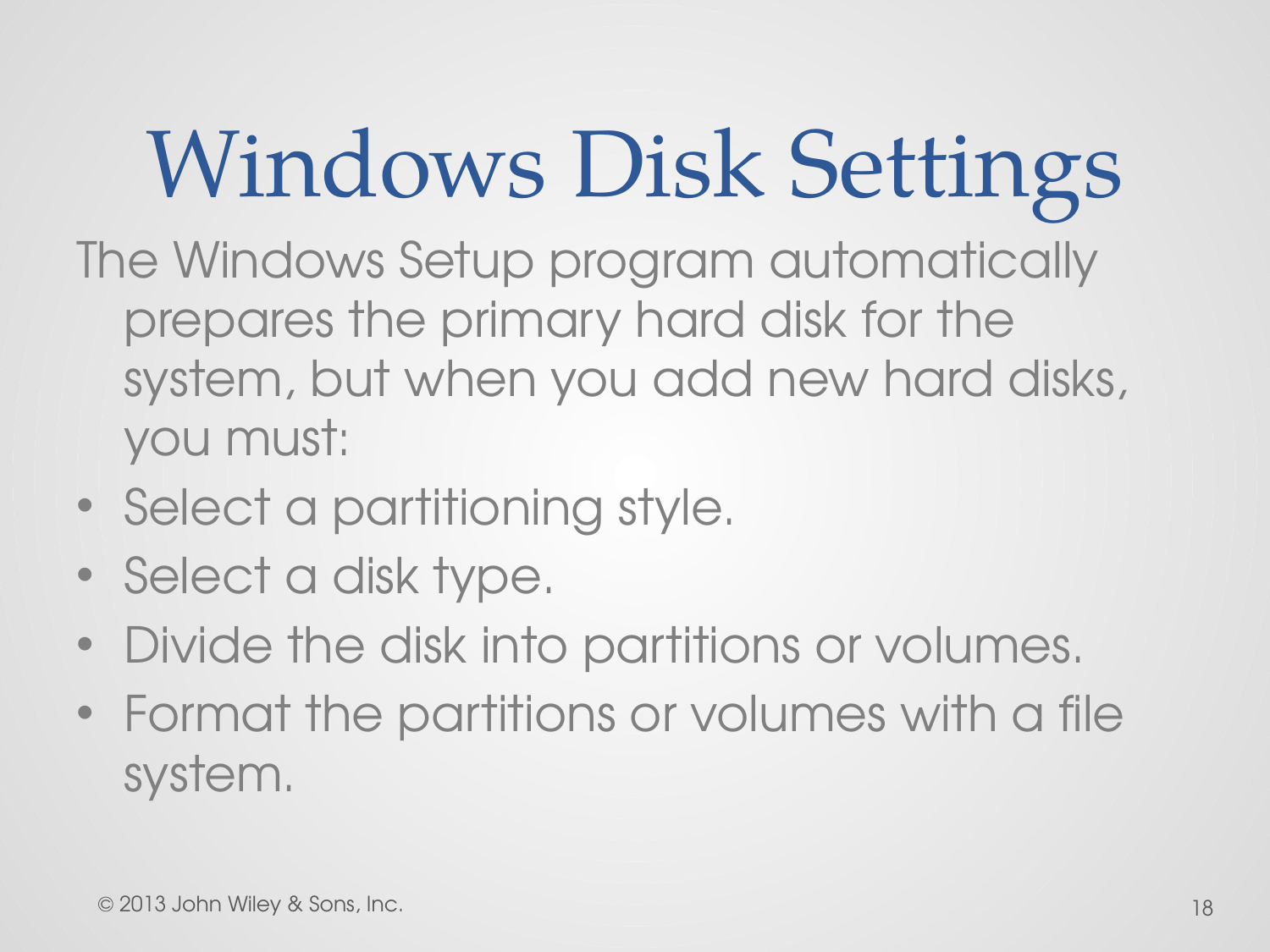

# Windows Disk Settings
The Windows Setup program automatically prepares the primary hard disk for the system, but when you add new hard disks, you must:
Select a partitioning style.
Select a disk type.
Divide the disk into partitions or volumes.
Format the partitions or volumes with a file system.
© 2013 John Wiley & Sons, Inc.
18